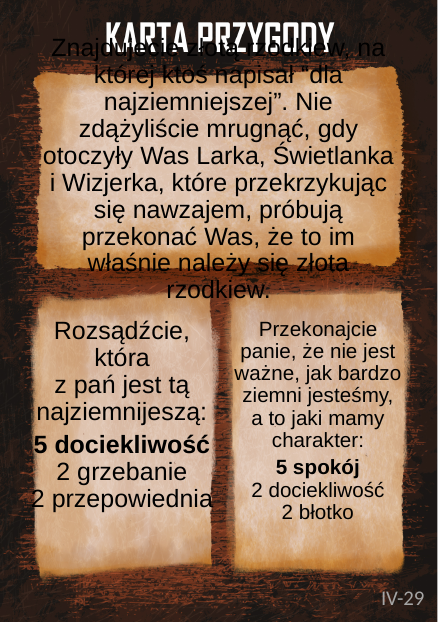

# Znajdujecie złotą rzodkiew, na której ktoś napisał “dla najziemniejszej”. Nie zdążyliście mrugnąć, gdy otoczyły Was Larka, Świetlanka i Wizjerka, które przekrzykując się nawzajem, próbują przekonać Was, że to im właśnie należy się złota rzodkiew.
Rozsądźcie, która
z pań jest tą najziemnijeszą:
5 dociekliwość
2 grzebanie
2 przepowiednia
Przekonajcie panie, że nie jest ważne, jak bardzo ziemni jesteśmy,
a to jaki mamy charakter:
5 spokój
2 dociekliwość
2 błotko
IV-29